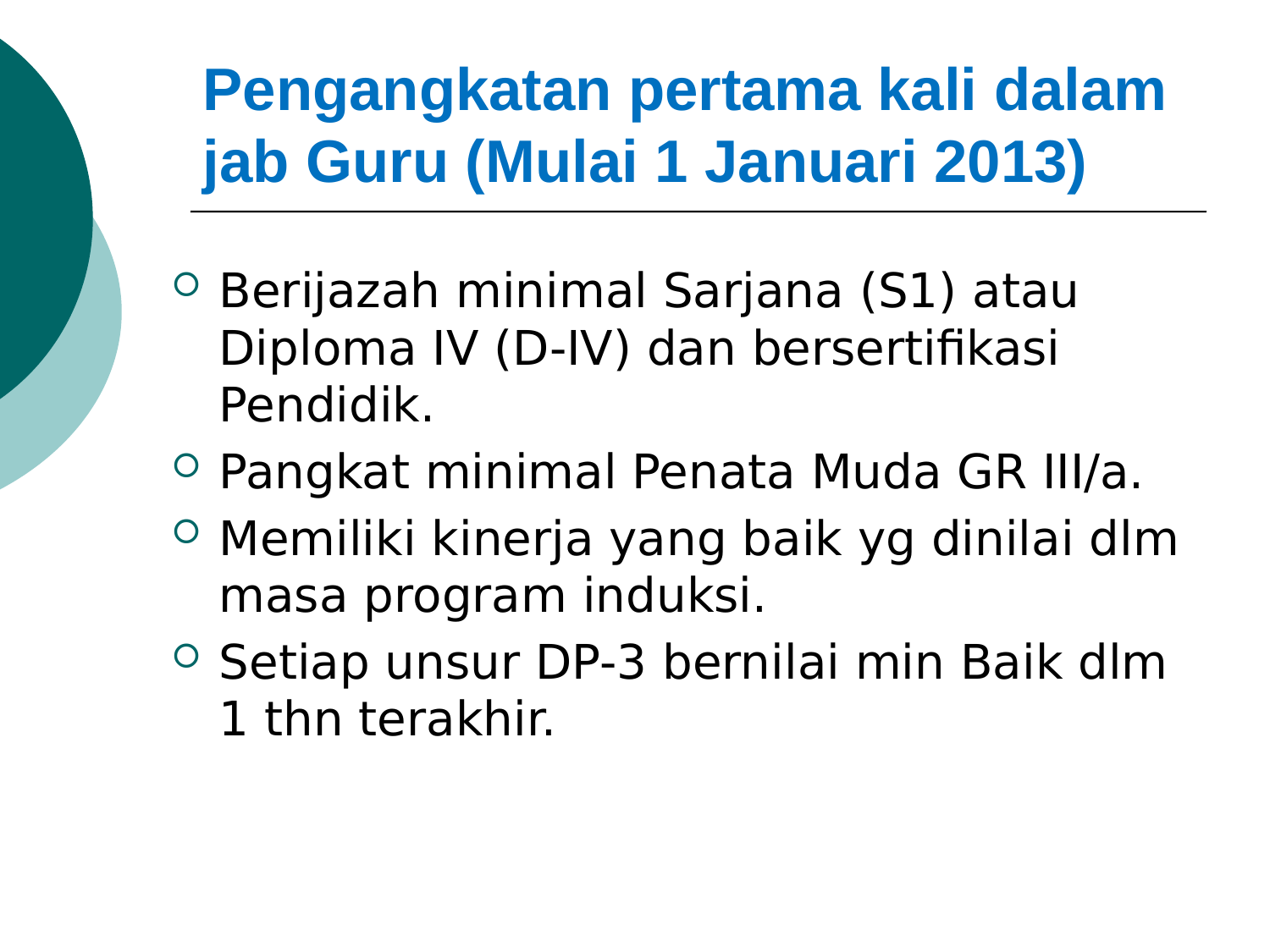

Pengangkatan pertama kali dalam jab Guru (Mulai 1 Januari 2013)
Berijazah minimal Sarjana (S1) atau Diploma IV (D-IV) dan bersertifikasi Pendidik.
Pangkat minimal Penata Muda GR III/a.
Memiliki kinerja yang baik yg dinilai dlm masa program induksi.
Setiap unsur DP-3 bernilai min Baik dlm 1 thn terakhir.